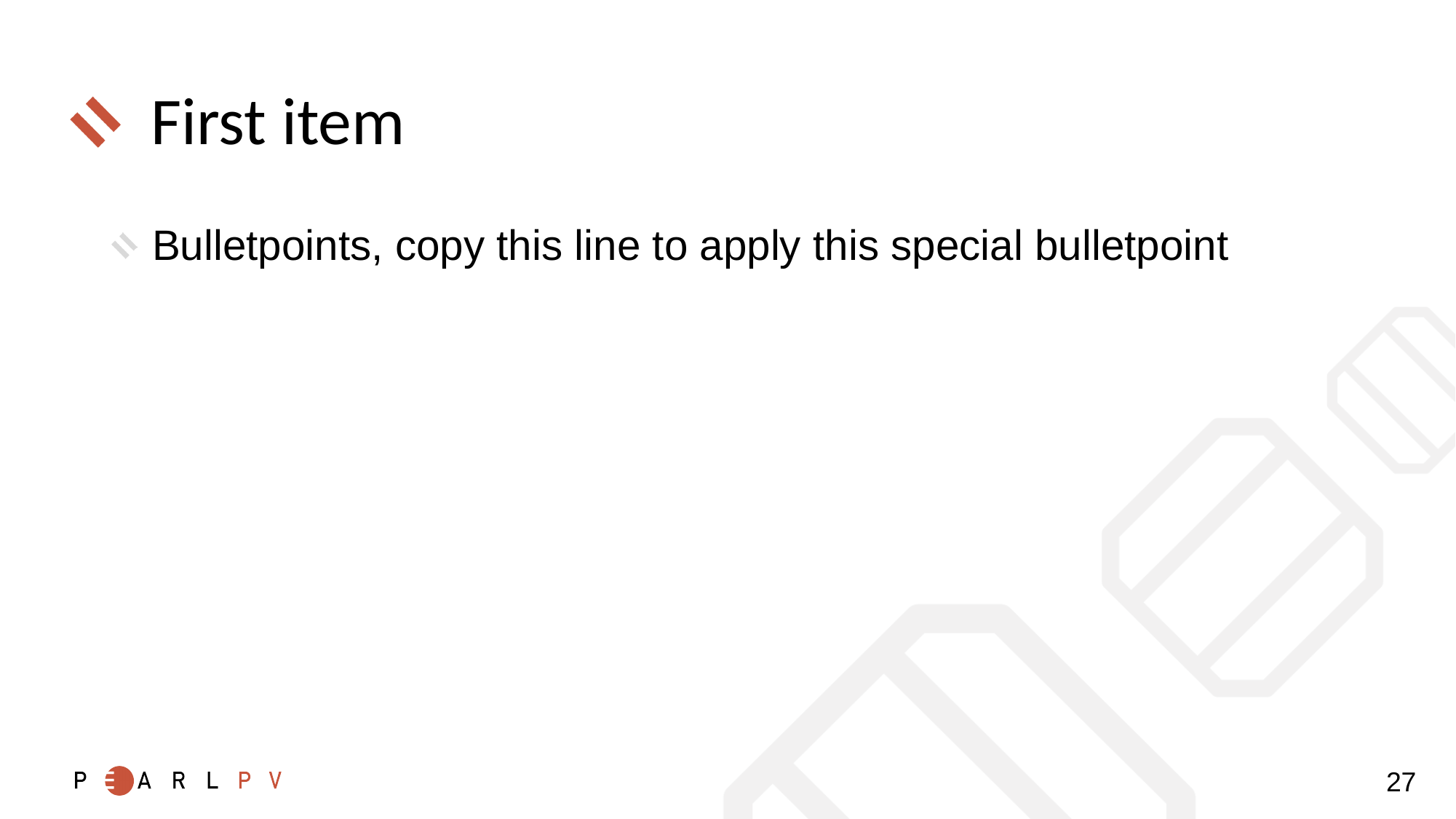

# First item
Bulletpoints, copy this line to apply this special bulletpoint